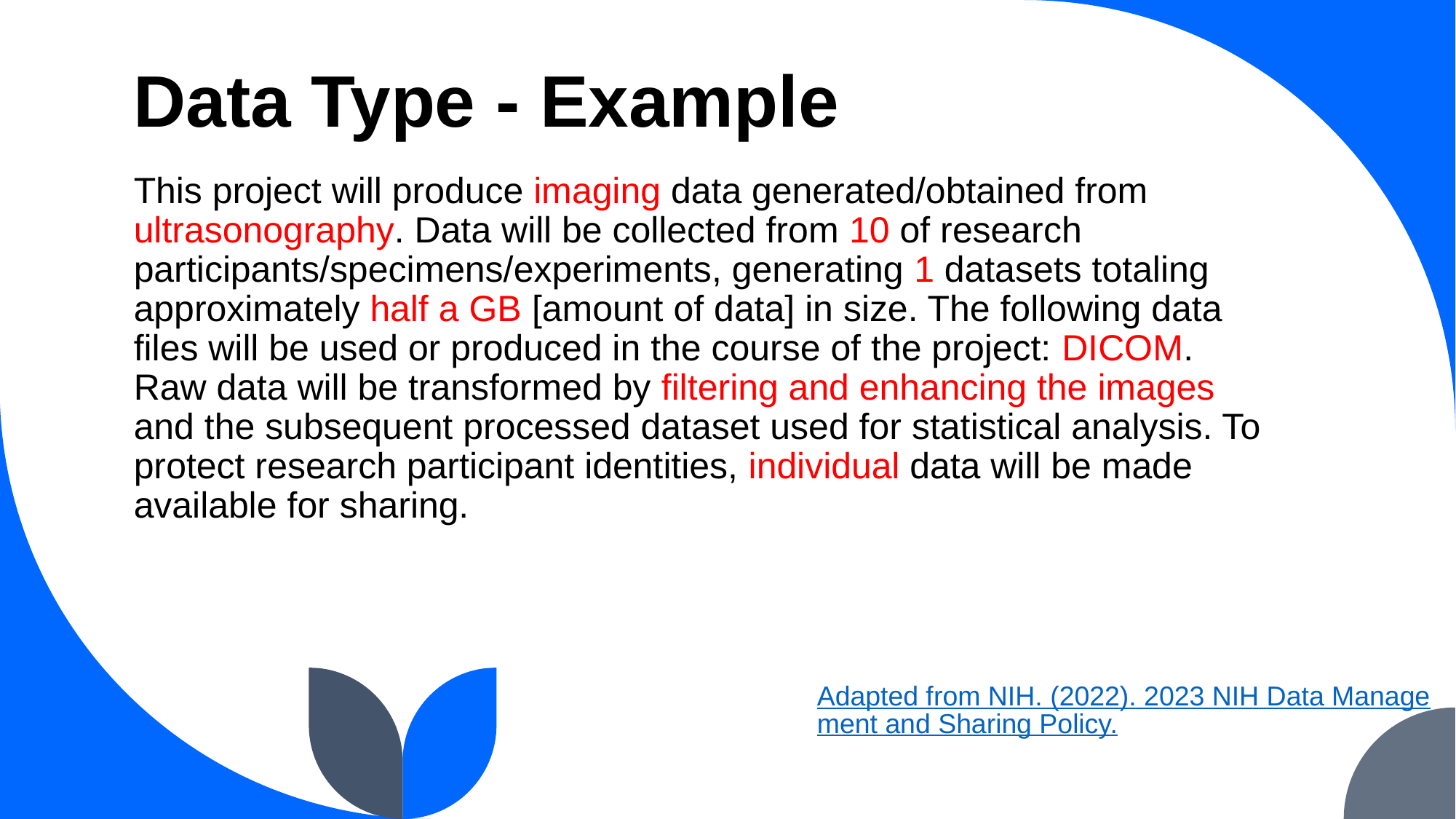

# Data Type - Example
This project will produce imaging data generated/obtained from ultrasonography. Data will be collected from 10 of research participants/specimens/experiments, generating 1 datasets totaling approximately half a GB [amount of data] in size. The following data files will be used or produced in the course of the project: DICOM. Raw data will be transformed by filtering and enhancing the images and the subsequent processed dataset used for statistical analysis. To protect research participant identities, individual data will be made available for sharing.
Adapted from NIH. (2022). 2023 NIH Data Management and Sharing Policy.